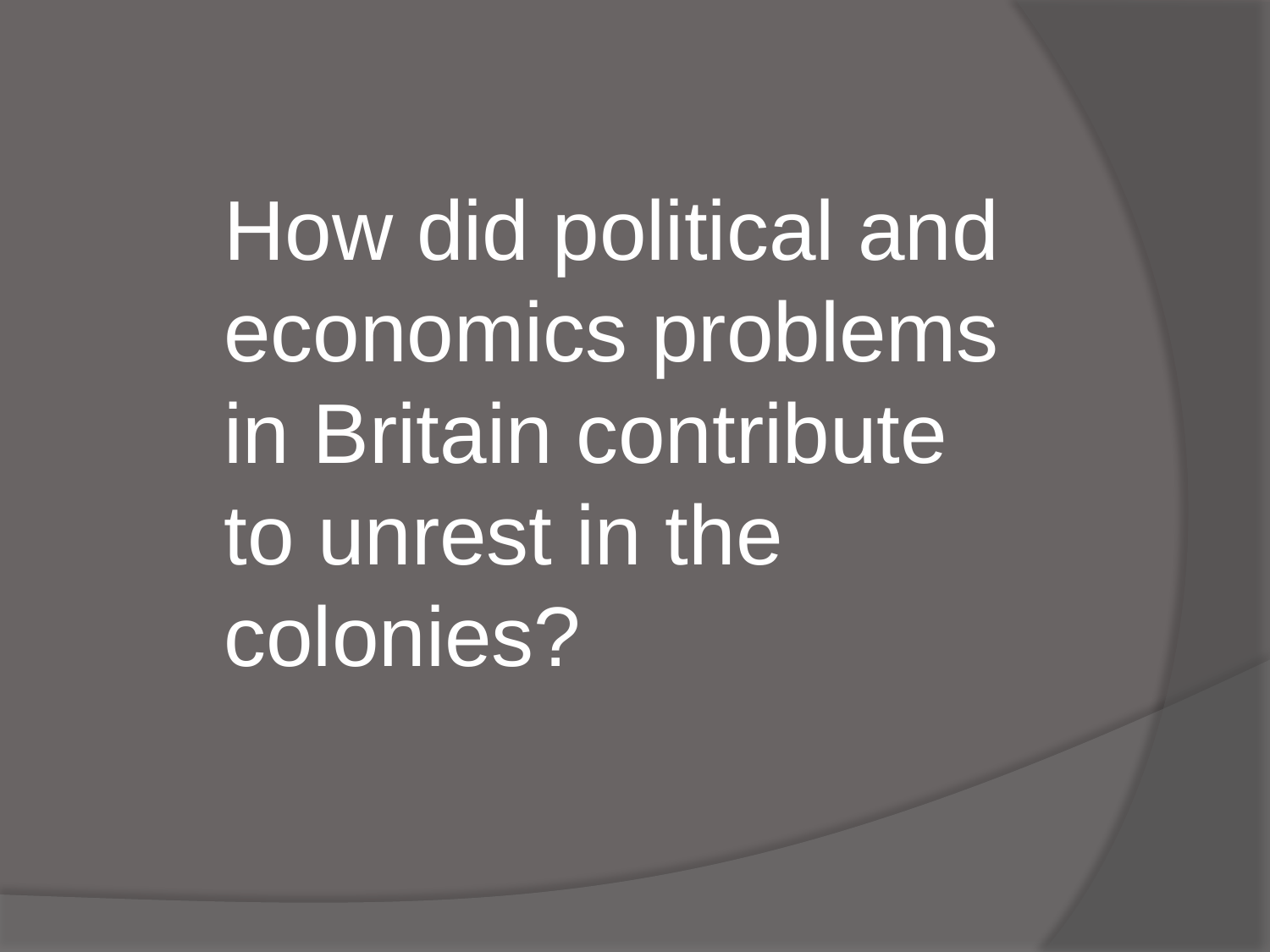

How did political and economics problems in Britain contribute to unrest in the colonies?